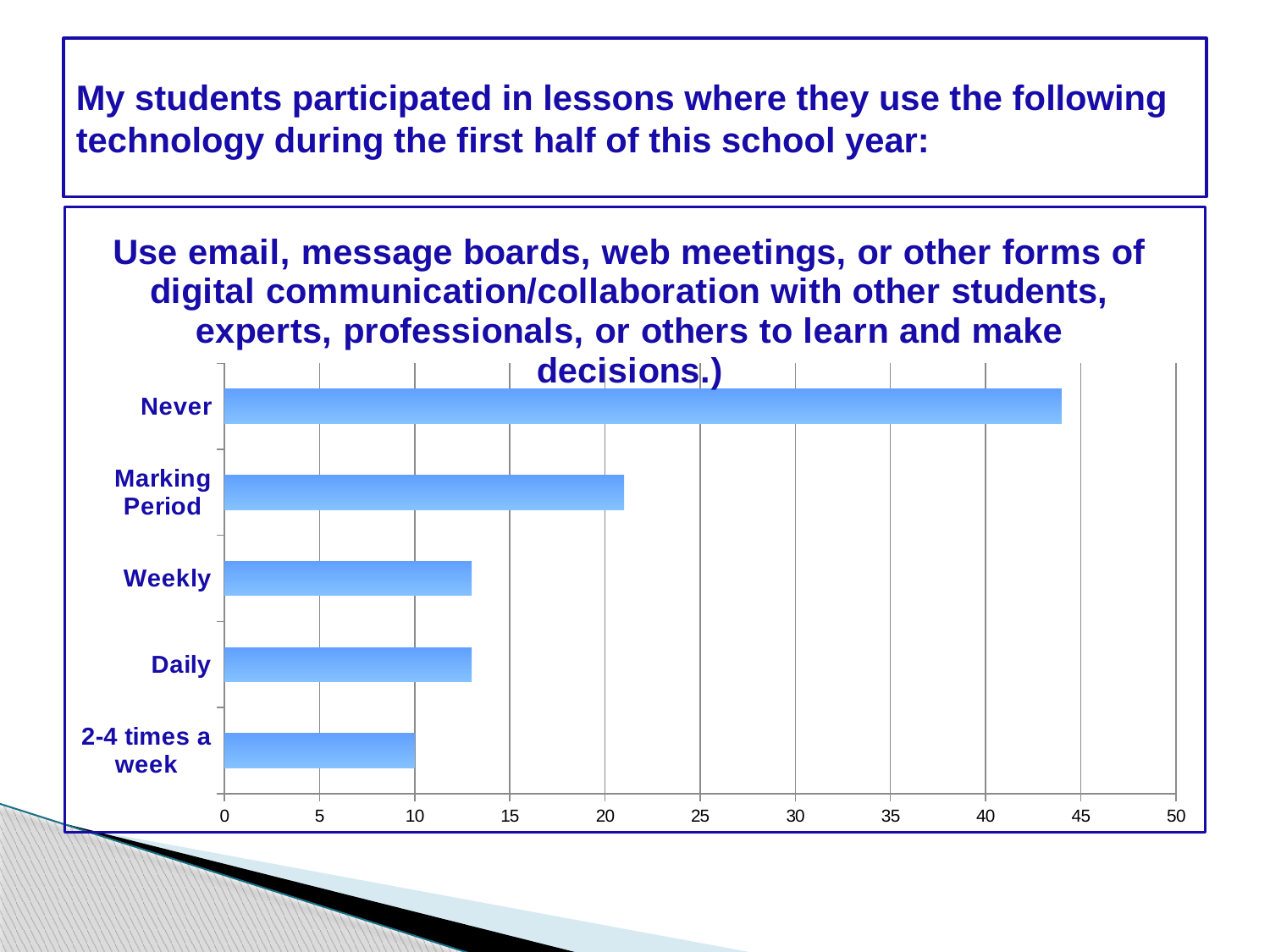

# My students participated in lessons where they use the following technology during the first half of this school year:

### Chart

| Category | Total |
|---|---|
| 2-4 times a week | 10.0 |
| Daily | 13.0 |
| Weekly | 13.0 |
| Marking Period | 21.0 |
| Never | 44.0 |